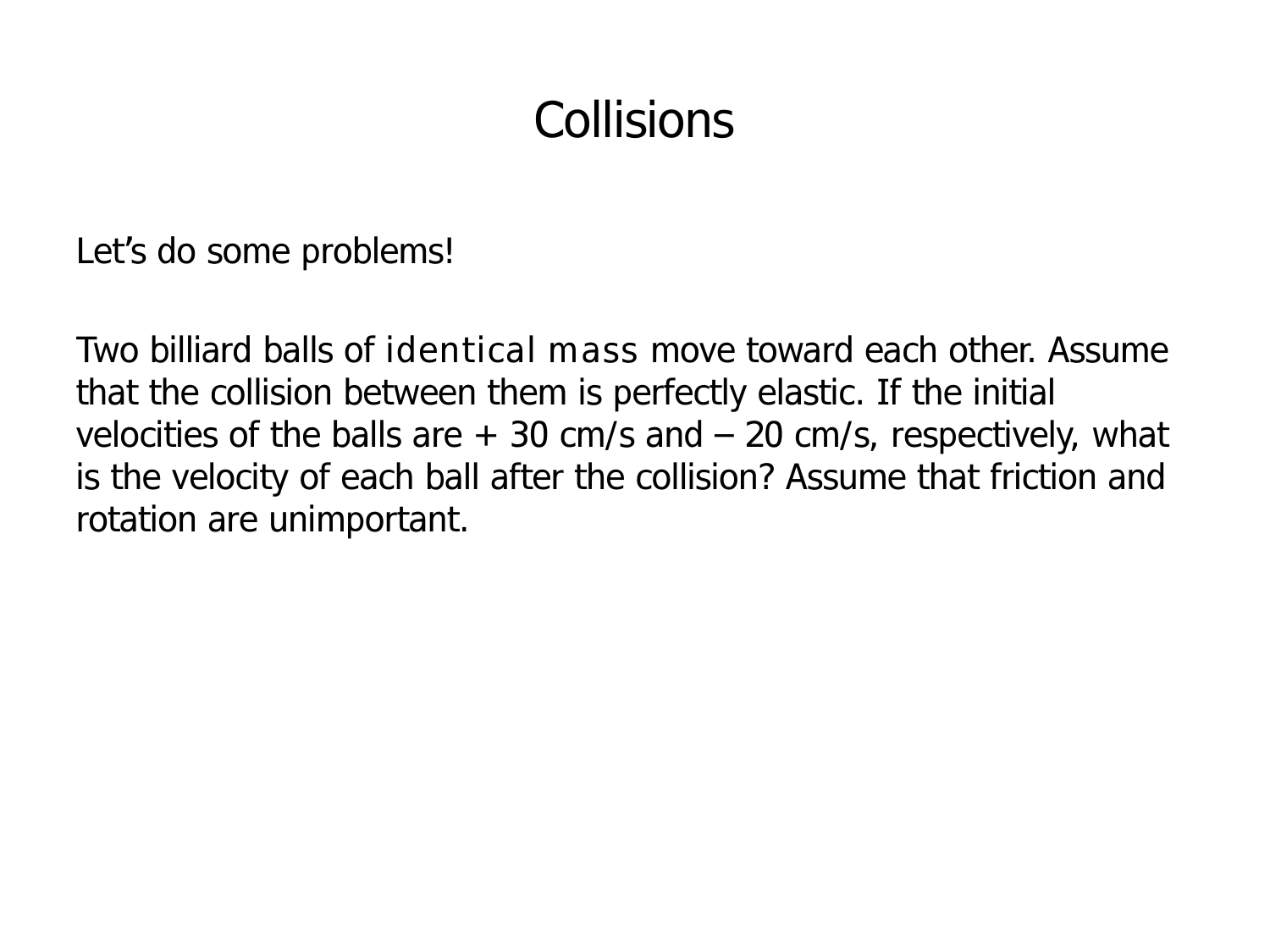

# Collisions
Let’s do some problems!

Two billiard balls of identical mass move toward each other. Assume that the collision between them is perfectly elastic. If the initial velocities of the balls are + 30 cm/s and – 20 cm/s, respectively, what is the velocity of each ball after the collision? Assume that friction and rotation are unimportant.